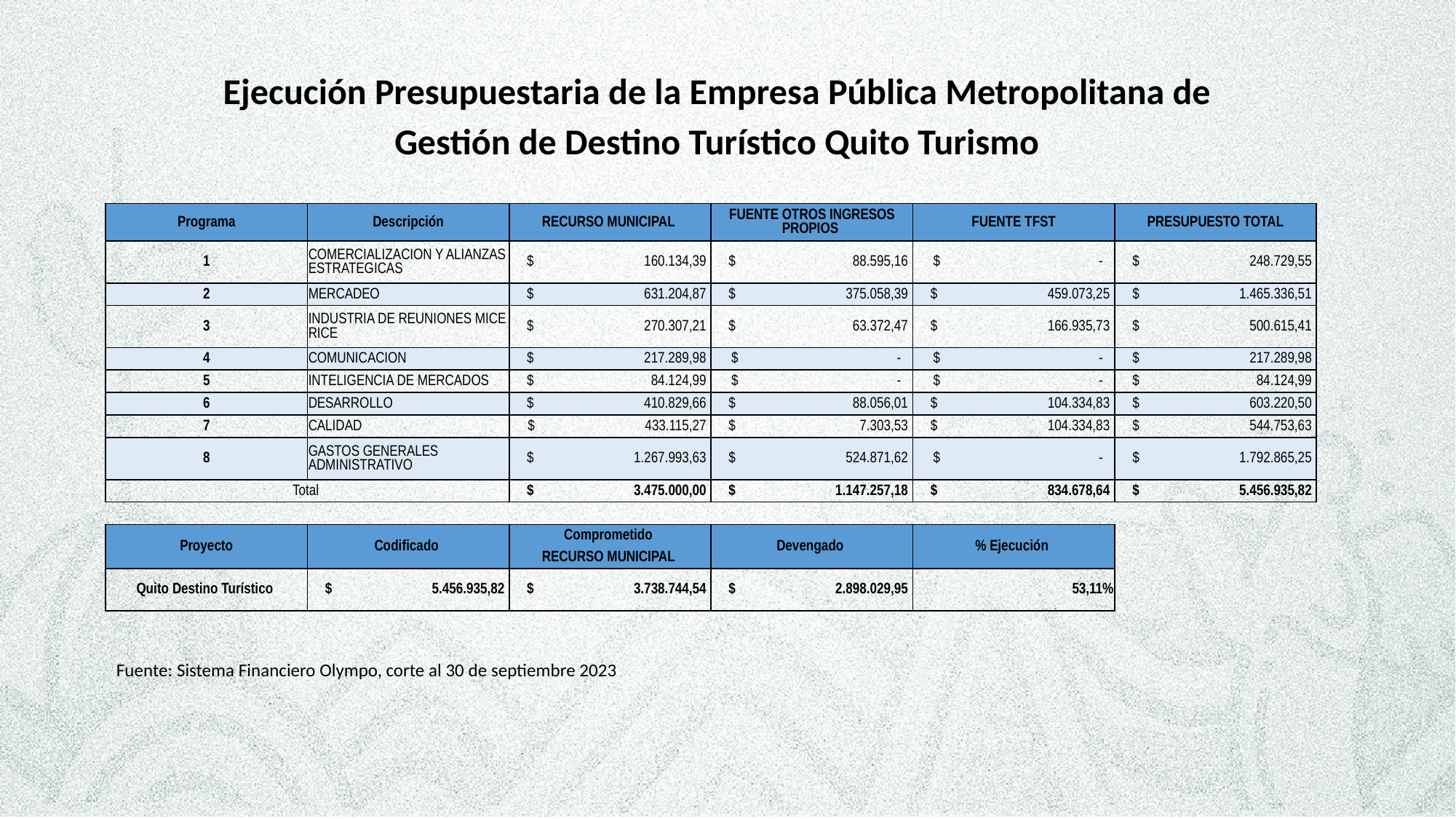

Ejecución Presupuestaria de la Empresa Pública Metropolitana de Gestión de Destino Turístico Quito Turismo

| Programa | Descripción | RECURSO MUNICIPAL | FUENTE OTROS INGRESOS PROPIOS | FUENTE TFST | PRESUPUESTO TOTAL |
| --- | --- | --- | --- | --- | --- |
| 1 | COMERCIALIZACION Y ALIANZAS ESTRATEGICAS | $ 160.134,39 | $ 88.595,16 | $ - | $ 248.729,55 |
| 2 | MERCADEO | $ 631.204,87 | $ 375.058,39 | $ 459.073,25 | $ 1.465.336,51 |
| 3 | INDUSTRIA DE REUNIONES MICE RICE | $ 270.307,21 | $ 63.372,47 | $ 166.935,73 | $ 500.615,41 |
| 4 | COMUNICACION | $ 217.289,98 | $ - | $ - | $ 217.289,98 |
| 5 | INTELIGENCIA DE MERCADOS | $ 84.124,99 | $ - | $ - | $ 84.124,99 |
| 6 | DESARROLLO | $ 410.829,66 | $ 88.056,01 | $ 104.334,83 | $ 603.220,50 |
| 7 | CALIDAD | $ 433.115,27 | $ 7.303,53 | $ 104.334,83 | $ 544.753,63 |
| 8 | GASTOS GENERALES ADMINISTRATIVO | $ 1.267.993,63 | $ 524.871,62 | $ - | $ 1.792.865,25 |
| Total |  | $ 3.475.000,00 | $ 1.147.257,18 | $ 834.678,64 | $ 5.456.935,82 |
|  |  |  |  |  |  |
| Proyecto | Codificado | Comprometido | Devengado | % Ejecución |  |
|  |  | RECURSO MUNICIPAL |  |  |  |
| Quito Destino Turístico | $ 5.456.935,82 | $ 3.738.744,54 | $ 2.898.029,95 | 53,11% |  |
Fuente: Sistema Financiero Olympo, corte al 30 de septiembre 2023